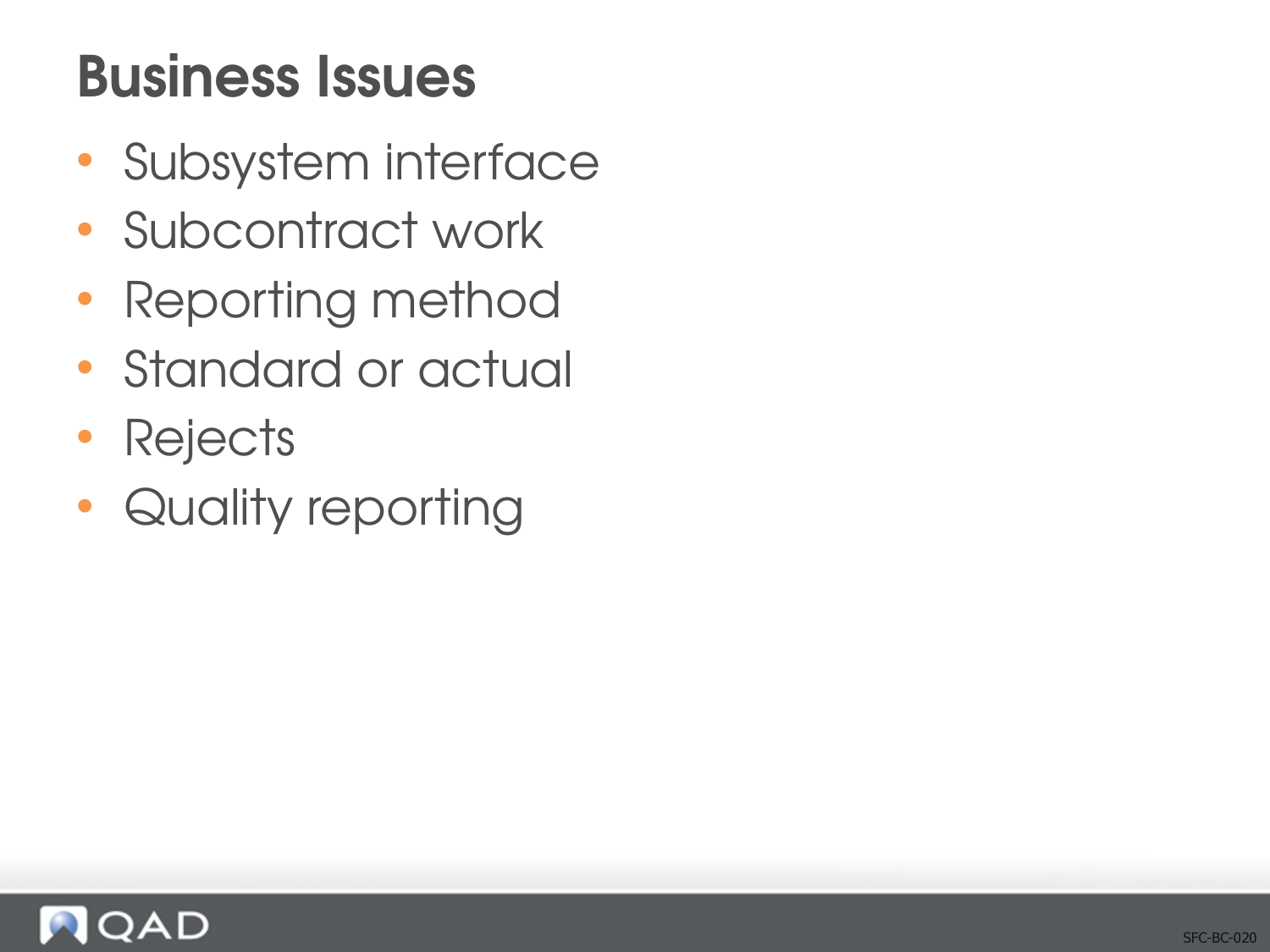

# Business Issues
Subsystem interface
Subcontract work
Reporting method
Standard or actual
Rejects
Quality reporting
SFC-BC-020